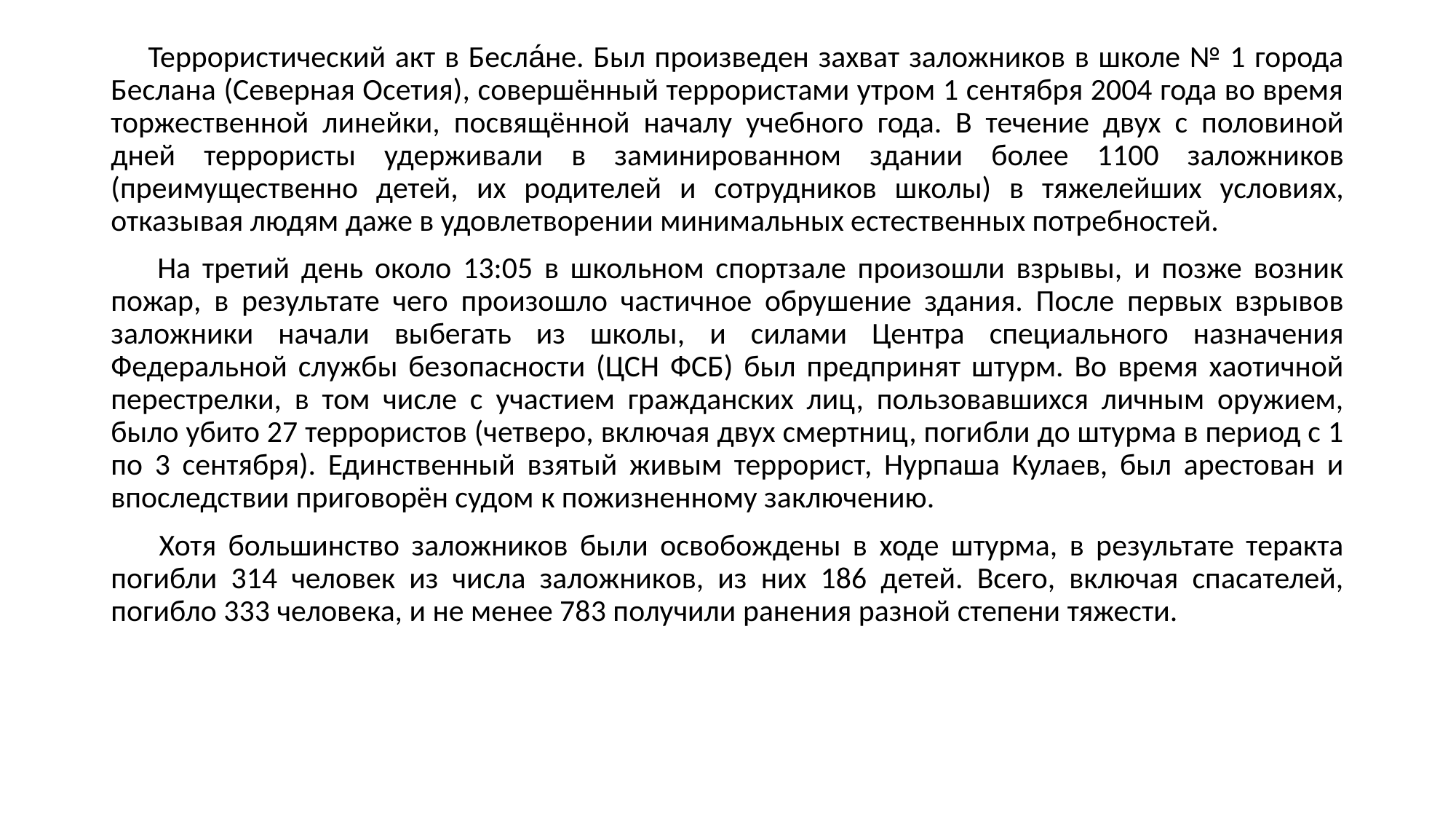

Террористический акт в Бесла́не. Был произведен захват заложников в школе № 1 города Беслана (Северная Осетия), совершённый террористами утром 1 сентября 2004 года во время торжественной линейки, посвящённой началу учебного года. В течение двух с половиной дней террористы удерживали в заминированном здании более 1100 заложников (преимущественно детей, их родителей и сотрудников школы) в тяжелейших условиях, отказывая людям даже в удовлетворении минимальных естественных потребностей.
    На третий день около 13:05 в школьном спортзале произошли взрывы, и позже возник пожар, в результате чего произошло частичное обрушение здания. После первых взрывов заложники начали выбегать из школы, и силами Центра специального назначения Федеральной службы безопасности (ЦСН ФСБ) был предпринят штурм. Во время хаотичной перестрелки, в том числе с участием гражданских лиц, пользовавшихся личным оружием, было убито 27 террористов (четверо, включая двух смертниц, погибли до штурма в период с 1 по 3 сентября). Единственный взятый живым террорист, Нурпаша Кулаев, был арестован и впоследствии приговорён судом к пожизненному заключению.
    Хотя большинство заложников были освобождены в ходе штурма, в результате теракта погибли 314 человек из числа заложников, из них 186 детей. Всего, включая спасателей, погибло 333 человека, и не менее 783 получили ранения разной степени тяжести.